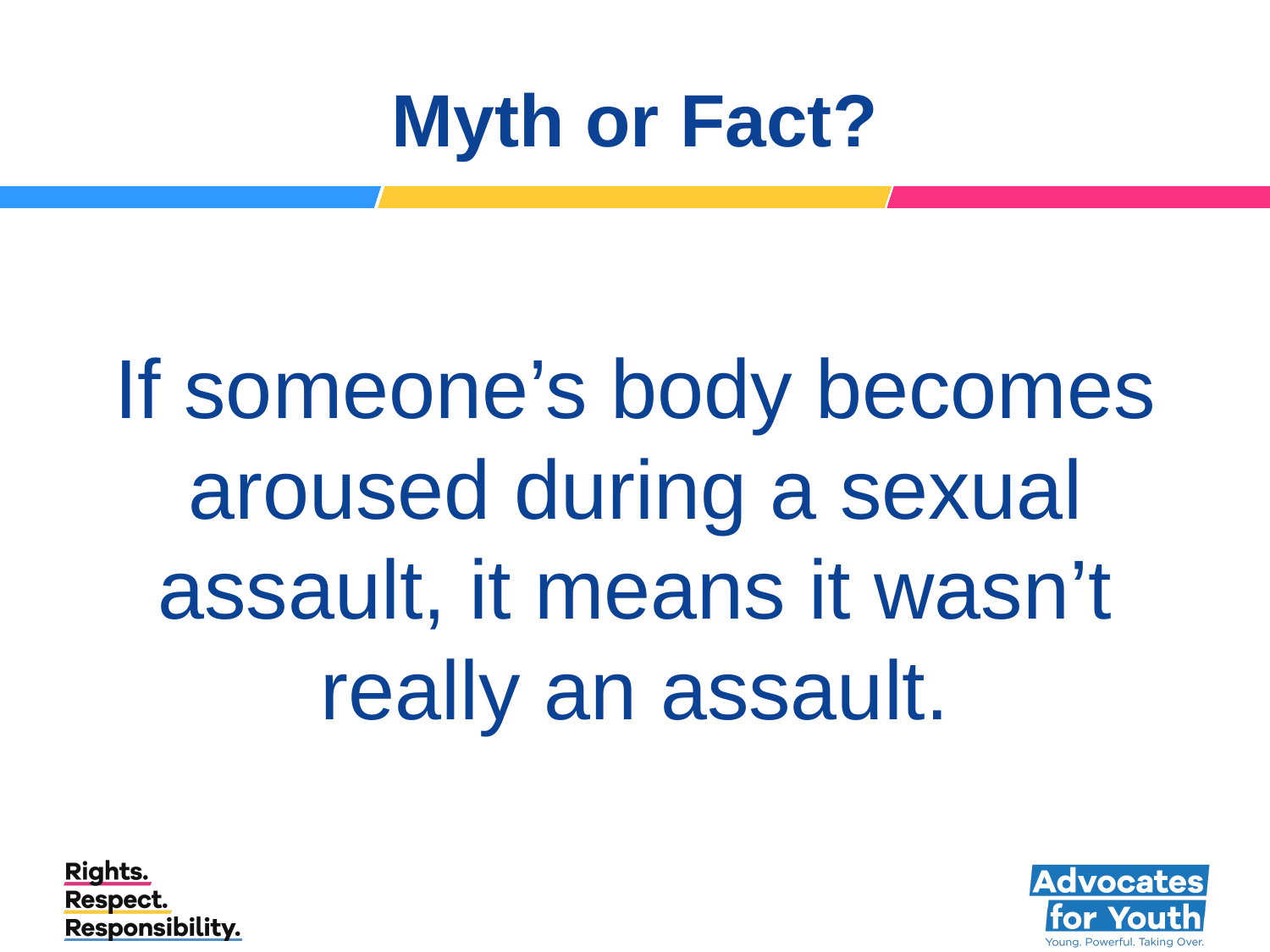

# Myth or Fact?
If someone’s body becomes aroused during a sexual assault, it means it wasn’t really an assault.